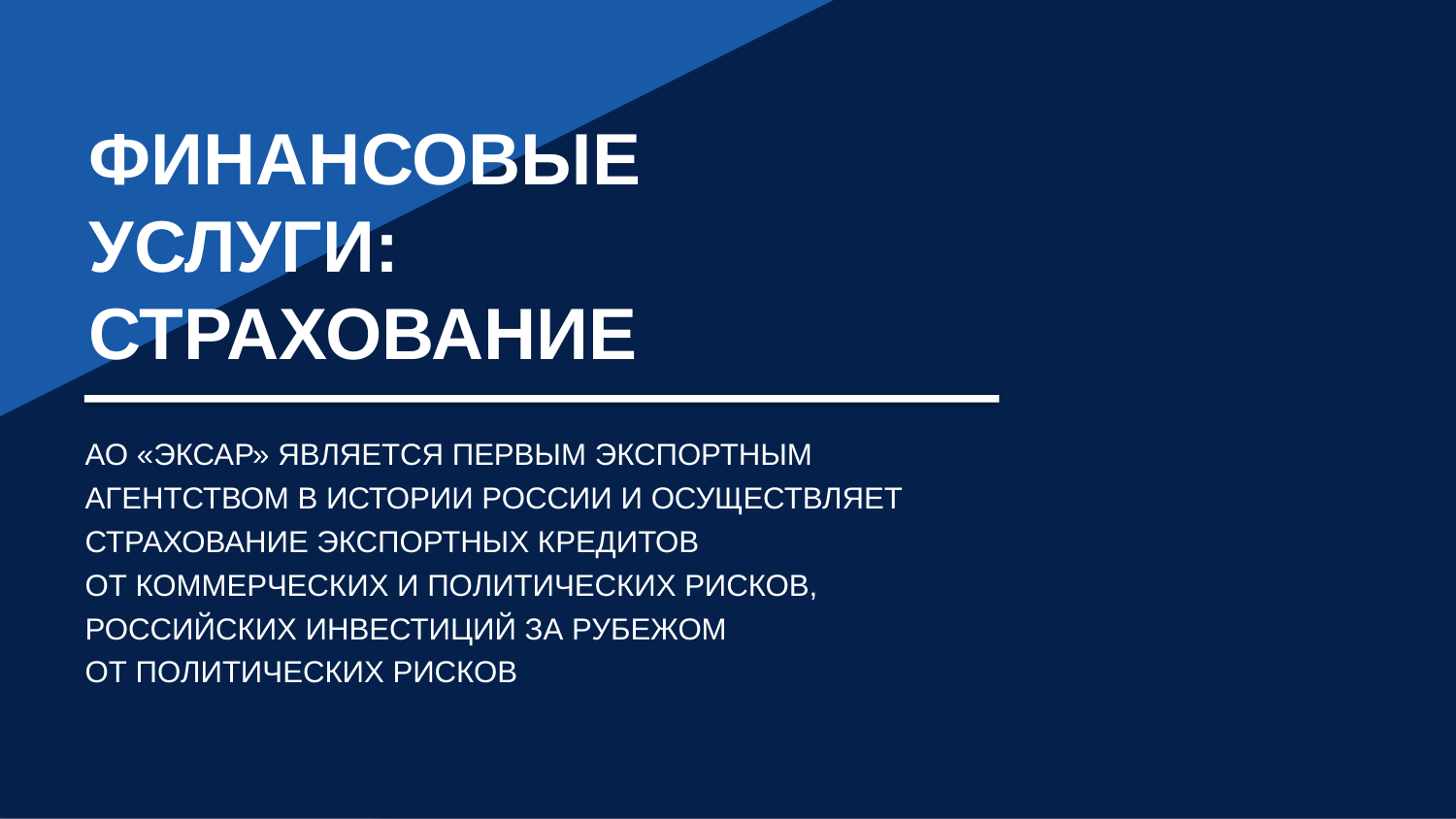

ФИНАНСОВЫЕ
УСЛУГИ:
СТРАХОВАНИЕ

АО «ЭКСАР» ЯВЛЯЕТСЯ ПЕРВЫМ ЭКСПОРТНЫМ АГЕНТСТВОМ В ИСТОРИИ РОССИИ И ОСУЩЕСТВЛЯЕТ СТРАХОВАНИЕ ЭКСПОРТНЫХ КРЕДИТОВ
ОТ КОММЕРЧЕСКИХ И ПОЛИТИЧЕСКИХ РИСКОВ, РОССИЙСКИХ ИНВЕСТИЦИЙ ЗА РУБЕЖОМ
ОТ ПОЛИТИЧЕСКИХ РИСКОВ